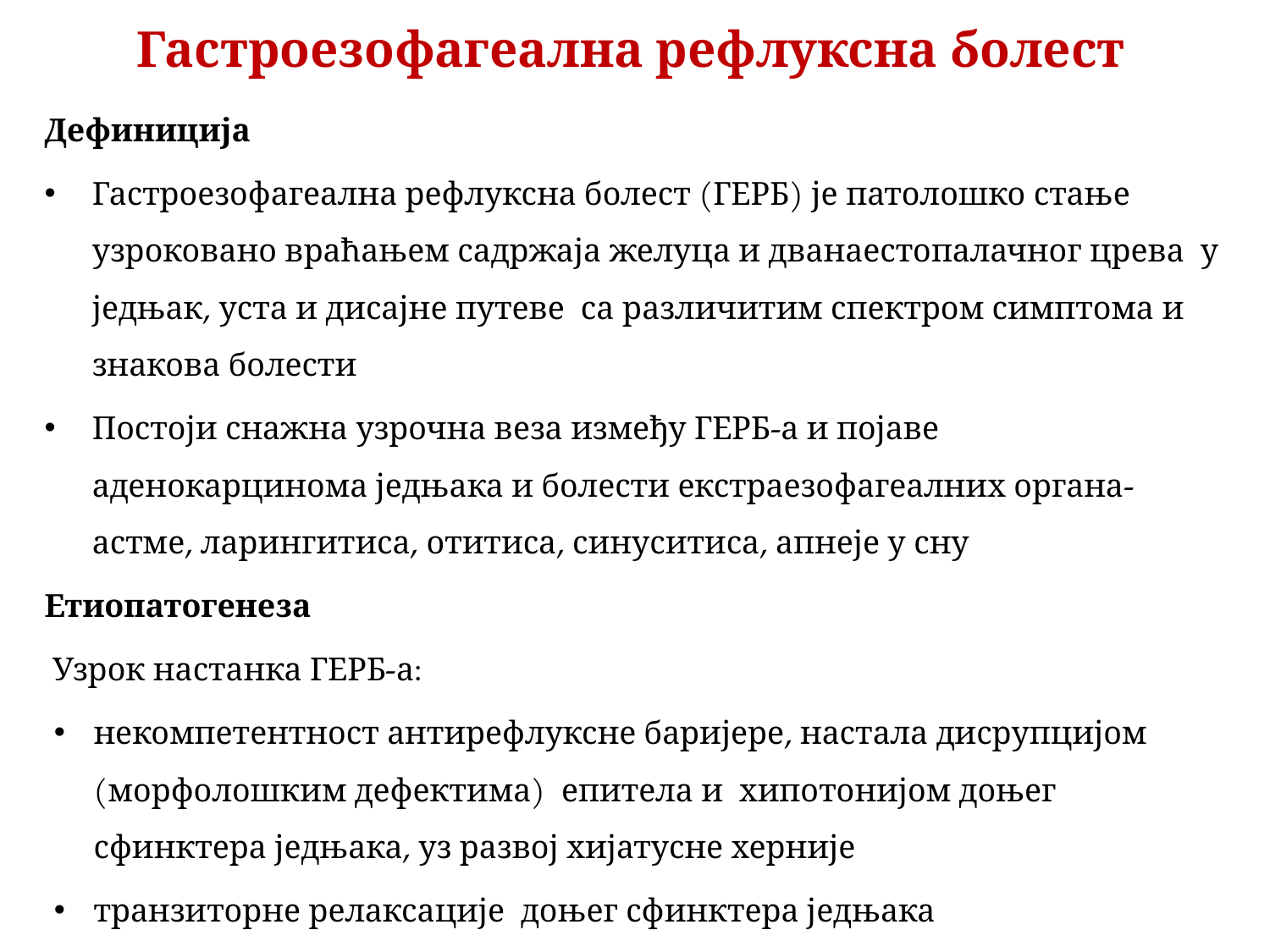

# Гастроезофагеална рефлуксна болест
Дефиниција
Гастроезофагеална рефлуксна болест (ГЕРБ) је патолошко стање узроковано враћањем садржаја желуца и дванаестопалачног црева  у једњак, уста и дисајне путеве  са различитим спектром симптома и знакова болести
Постоји снажна узрочна веза између ГЕРБ-а и појаве аденокарцинома једњака и болести екстраезофагеалних органа-астме, ларингитиса, отитиса, синуситиса, апнеје у сну
Етиопатогенеза
 Узрок настанка ГЕРБ-а:
некомпетентност антирефлуксне баријере, настала дисрупцијом (морфолошким дефектима)  епитела и  хипотонијом доњег сфинктера једњака, уз развој хијатусне херније
транзиторне релаксације  доњег сфинктера једњака